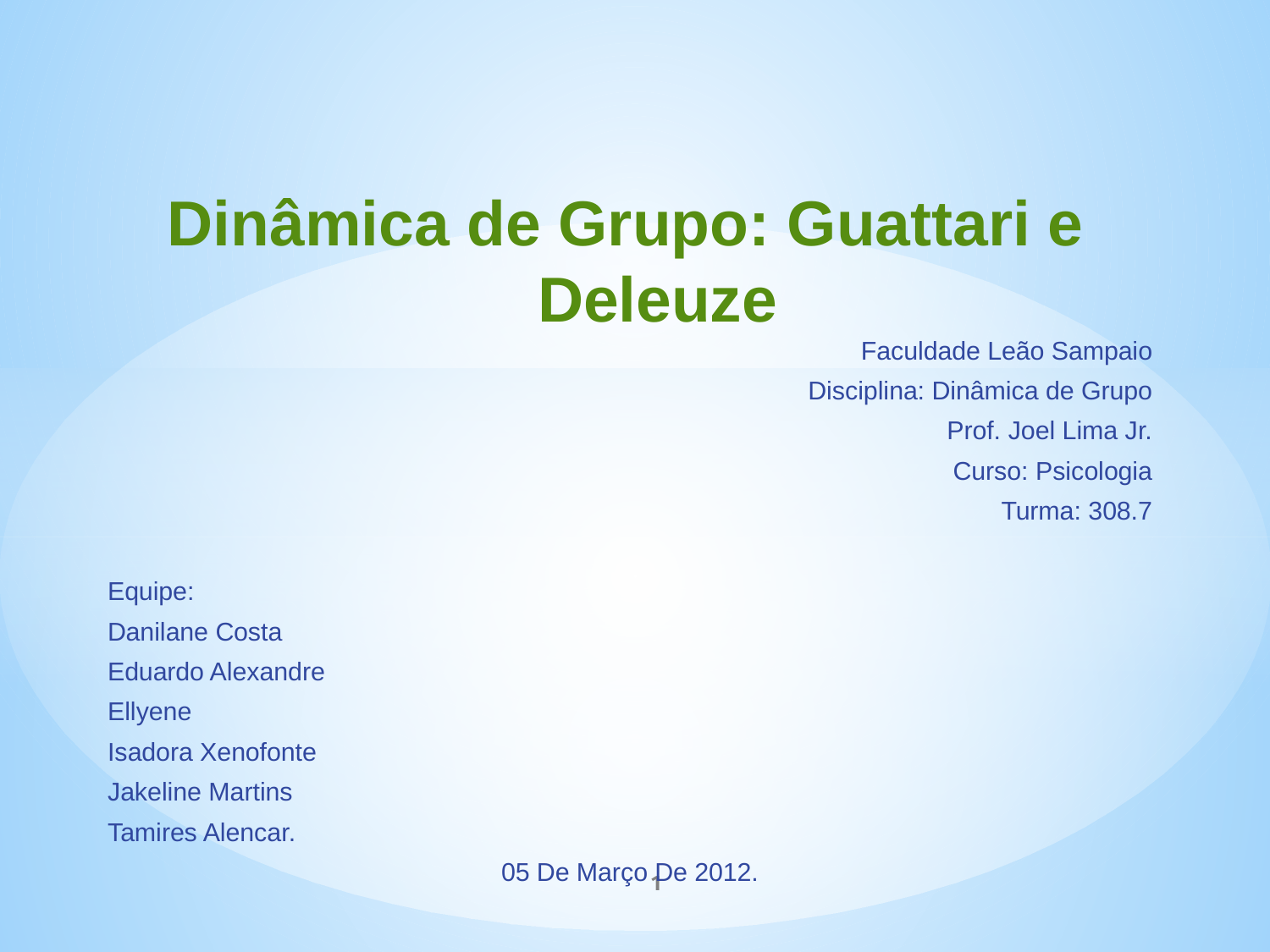

# Dinâmica de Grupo: Guattari e Deleuze

Faculdade Leão Sampaio
Disciplina: Dinâmica de Grupo
Prof. Joel Lima Jr.
Curso: Psicologia
Turma: 308.7

Equipe:
Danilane Costa
Eduardo Alexandre
Ellyene
Isadora Xenofonte
Jakeline Martins
Tamires Alencar.
05 De Março De 2012.
1